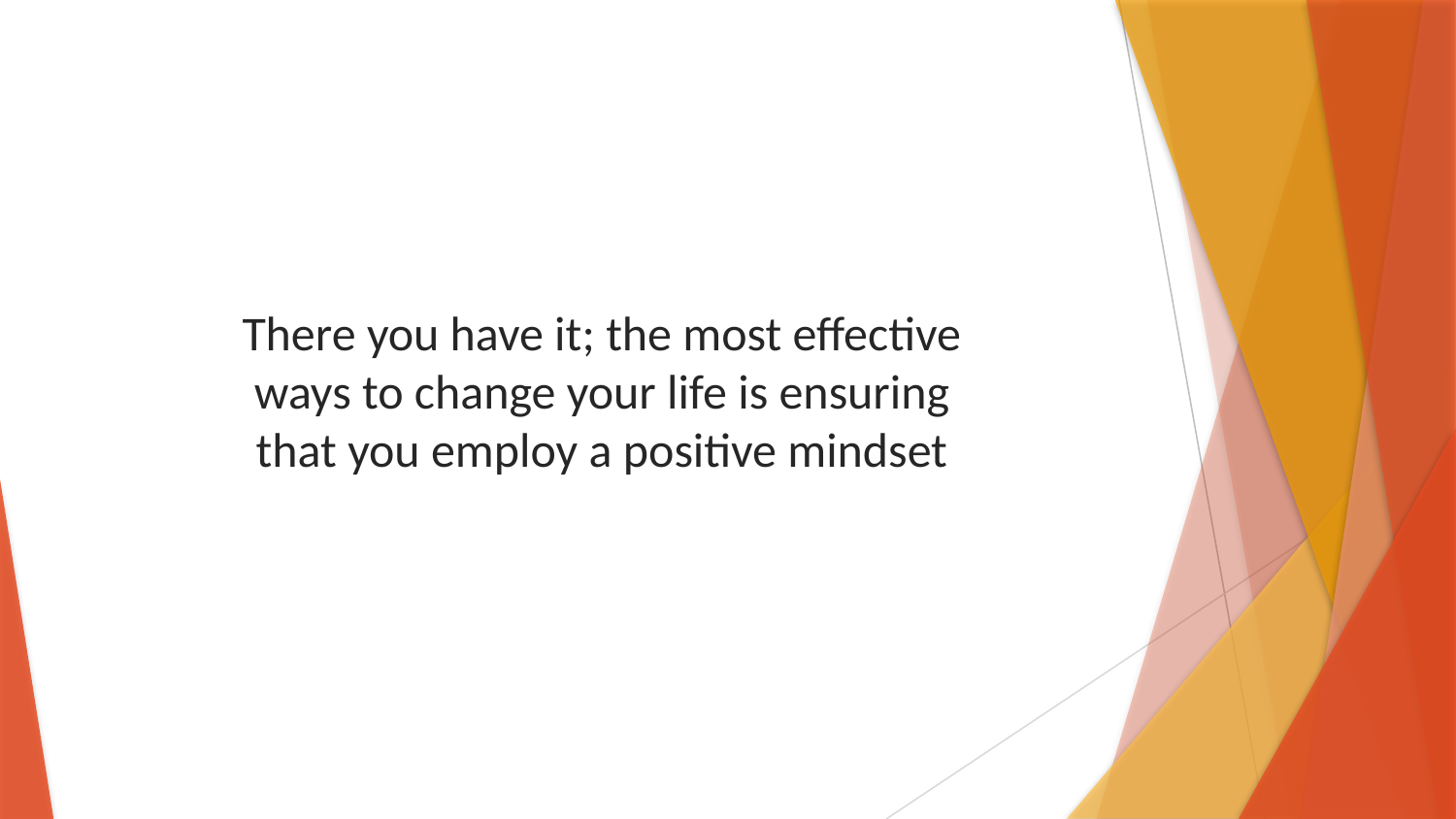

There you have it; the most effective ways to change your life is ensuring that you employ a positive mindset